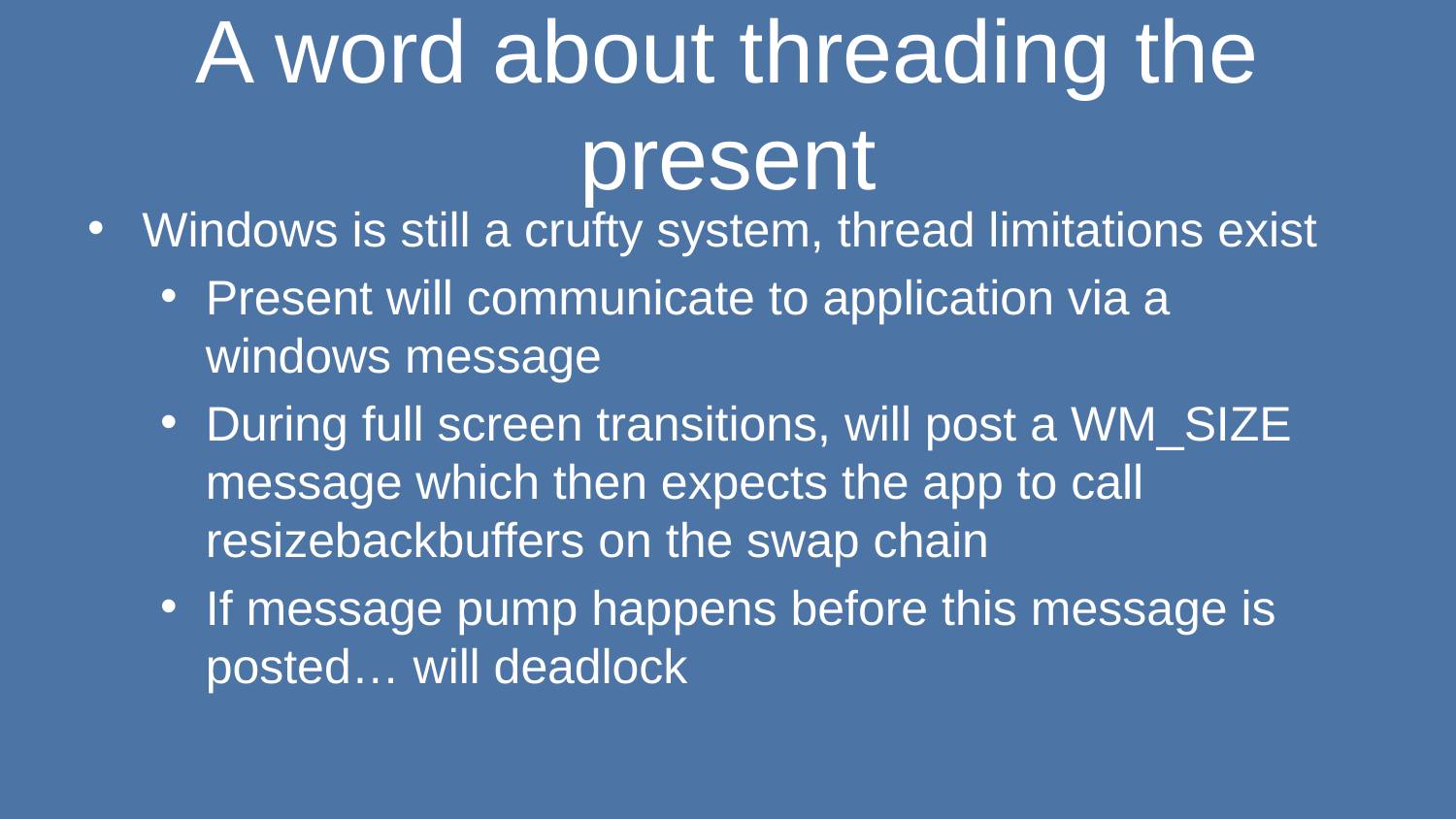

# A word about threading the present
Windows is still a crufty system, thread limitations exist
Present will communicate to application via a windows message
During full screen transitions, will post a WM_SIZE message which then expects the app to call resizebackbuffers on the swap chain
If message pump happens before this message is posted… will deadlock